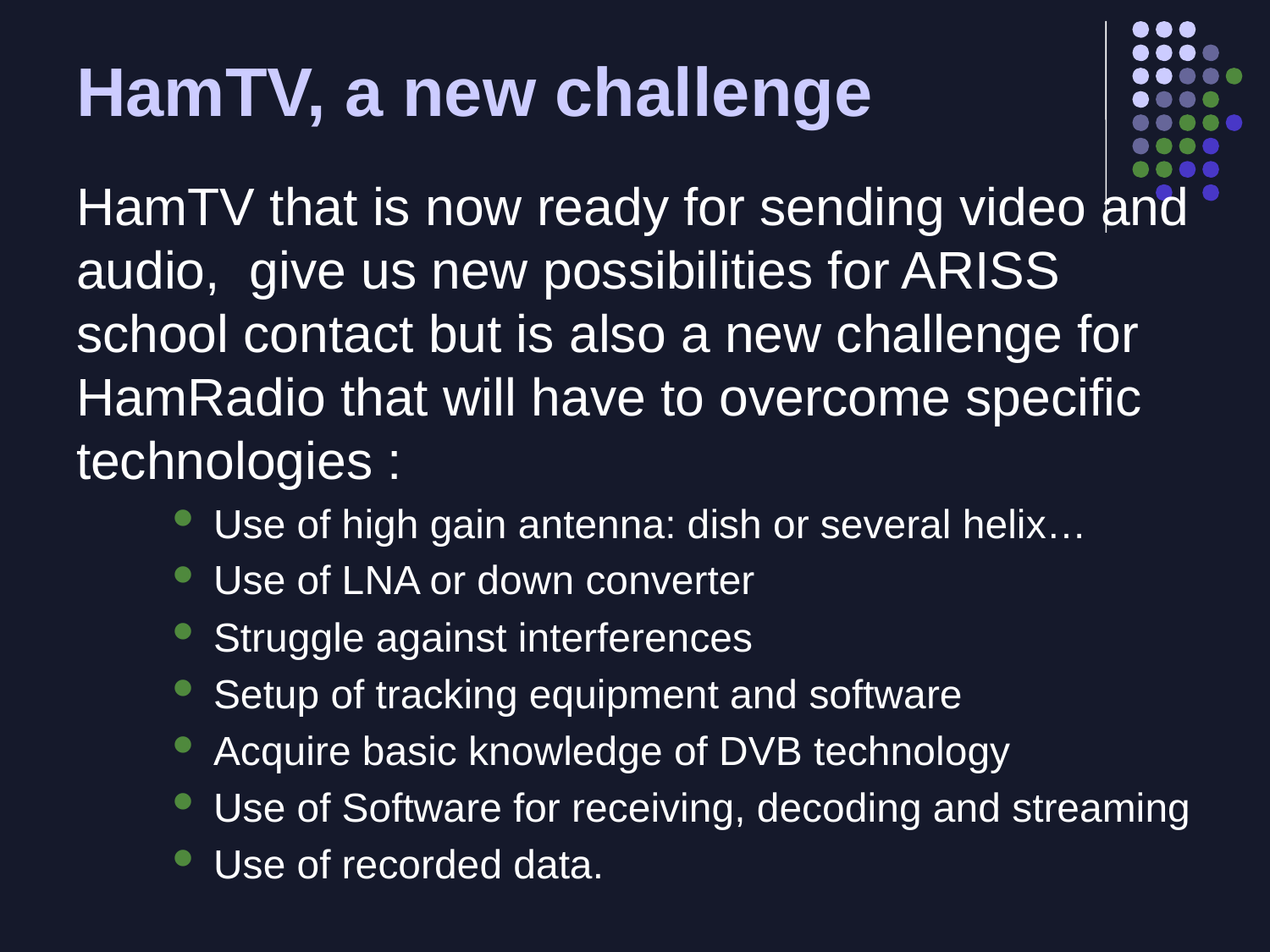

# HamTV, a new challenge
HamTV that is now ready for sending video and audio,  give us new possibilities for ARISS school contact but is also a new challenge for HamRadio that will have to overcome specific technologies :
Use of high gain antenna: dish or several helix…
Use of LNA or down converter
Struggle against interferences
Setup of tracking equipment and software
Acquire basic knowledge of DVB technology
Use of Software for receiving, decoding and streaming
Use of recorded data.